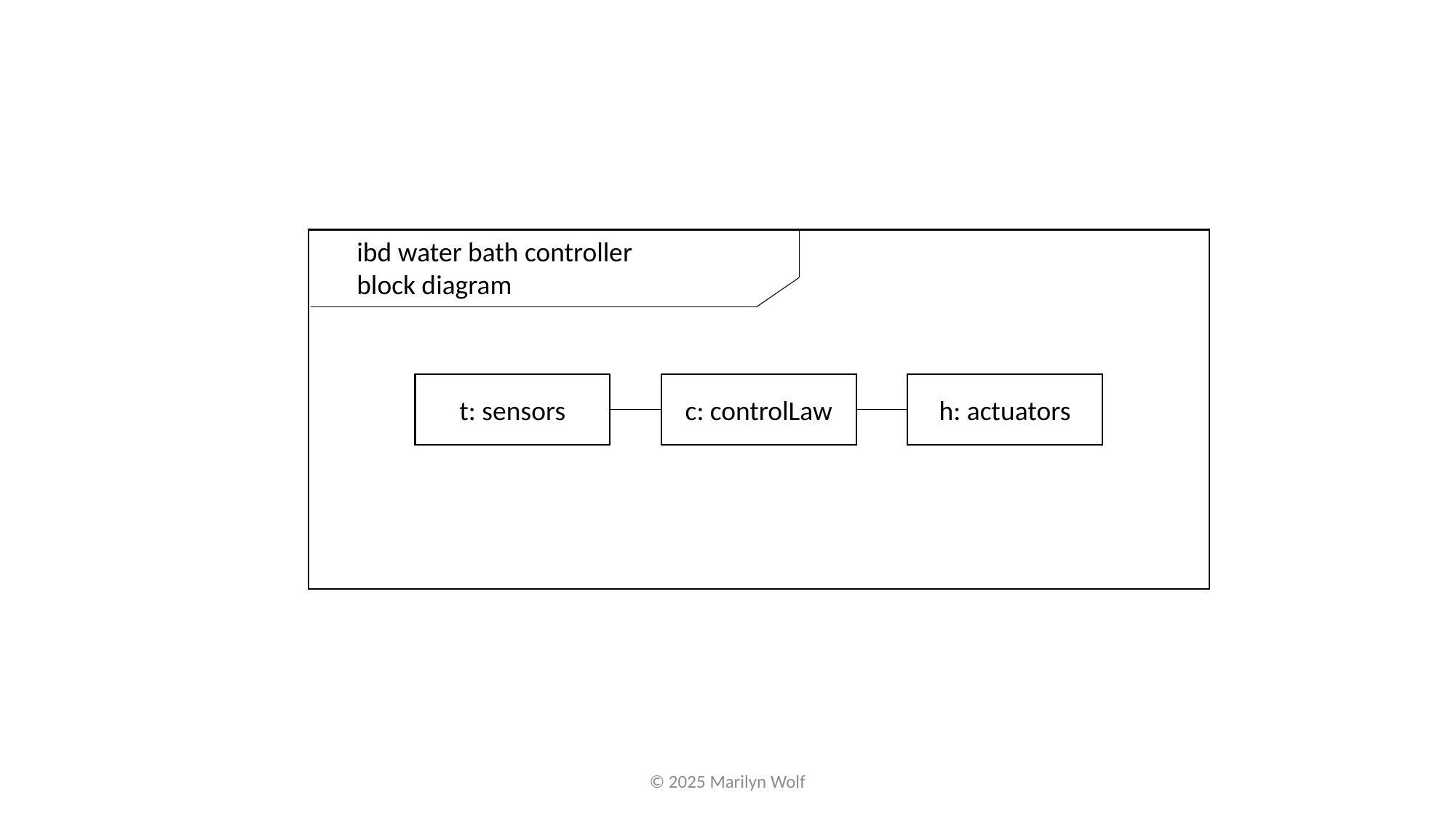

ibd water bath controller
block diagram

t: sensors
c: controlLaw
h: actuators
© 2025 Marilyn Wolf